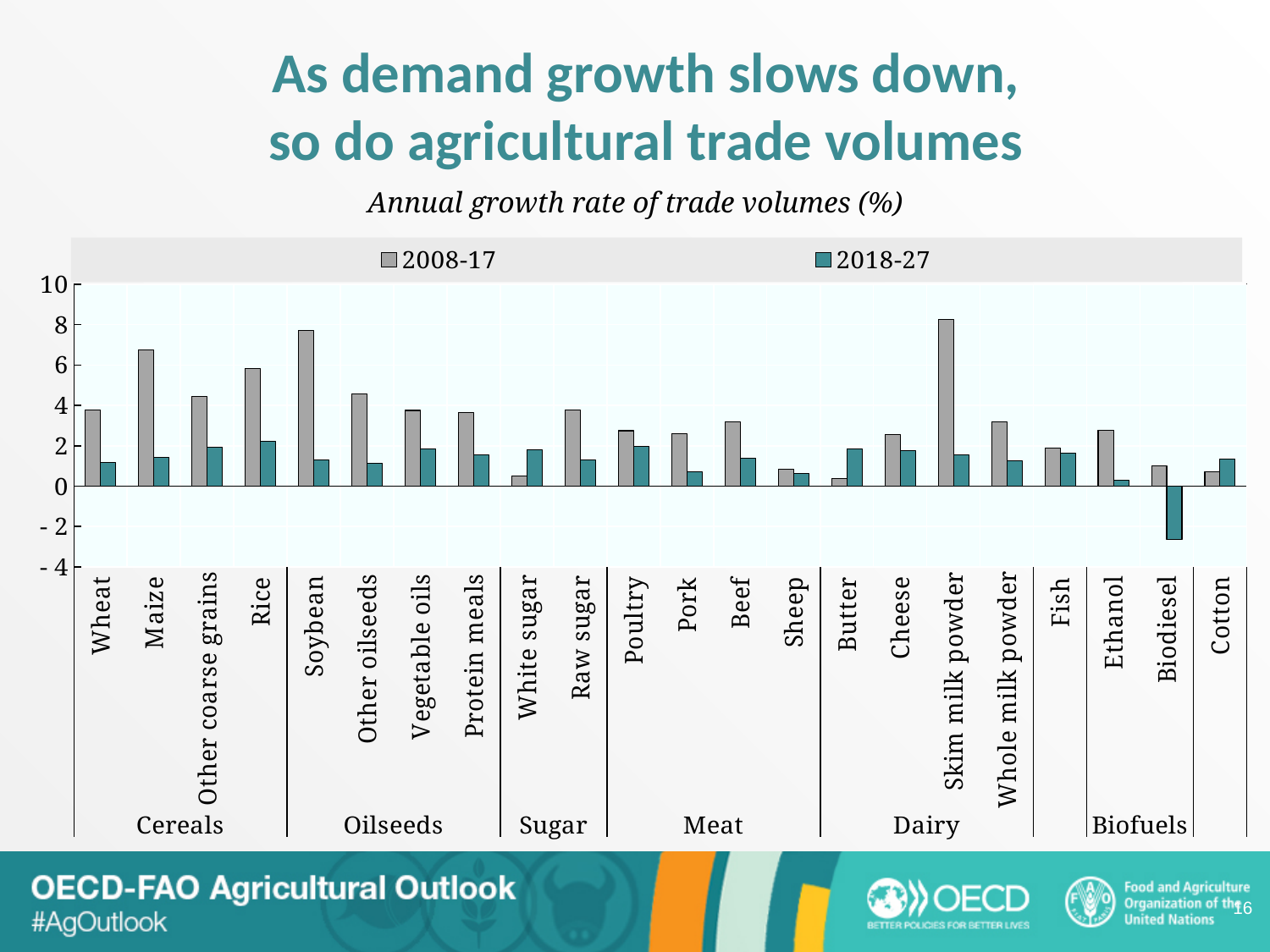

# As demand growth slows down, so do agricultural trade volumes
Annual growth rate of trade volumes (%)

### Chart

| Category | 2008-17 | 2018-27 |
|---|---|---|
| Wheat | 3.788025965362363 | 1.168007996238796 |
| Maize | 6.734964303024738 | 1.411124748354275 |
| Other coarse grains | 4.428284140555538 | 1.939846781084586 |
| Rice | 5.81186547889878 | 2.217307962294824 |
| Soybean | 7.700216975458417 | 1.290302112788444 |
| Other oilseeds | 4.572577405551104 | 1.146955596883093 |
| Vegetable oils | 3.751086456624586 | 1.852629210119305 |
| Protein meals | 3.657742000007835 | 1.535718292927112 |
| White sugar | 0.502476791294448 | 1.817425798005767 |
| Raw sugar | 3.776515453415174 | 1.295061343756565 |
| Poultry | 2.748269587559271 | 1.974043437816797 |
| Pork | 2.617015427542002 | 0.715115083457252 |
| Beef | 3.193656442493387 | 1.371107807666272 |
| Sheep | 0.85099669508566 | 0.648399039962588 |
| Butter | 0.382100483454106 | 1.830335726791965 |
| Cheese | 2.578560717734701 | 1.779161760358283 |
| Skim milk powder | 8.248516465616971 | 1.568290340153045 |
| Whole milk powder | 3.19753497312334 | 1.270722139700142 |
| Fish | 1.894091795354891 | 1.657776089484053 |
| Ethanol | 2.787014352987317 | 0.285608155851436 |
| Biodiesel | 1.006601353268266 | -2.637265053689019 |
| Cotton | 0.699972013644801 | 1.35259834435002 |
16